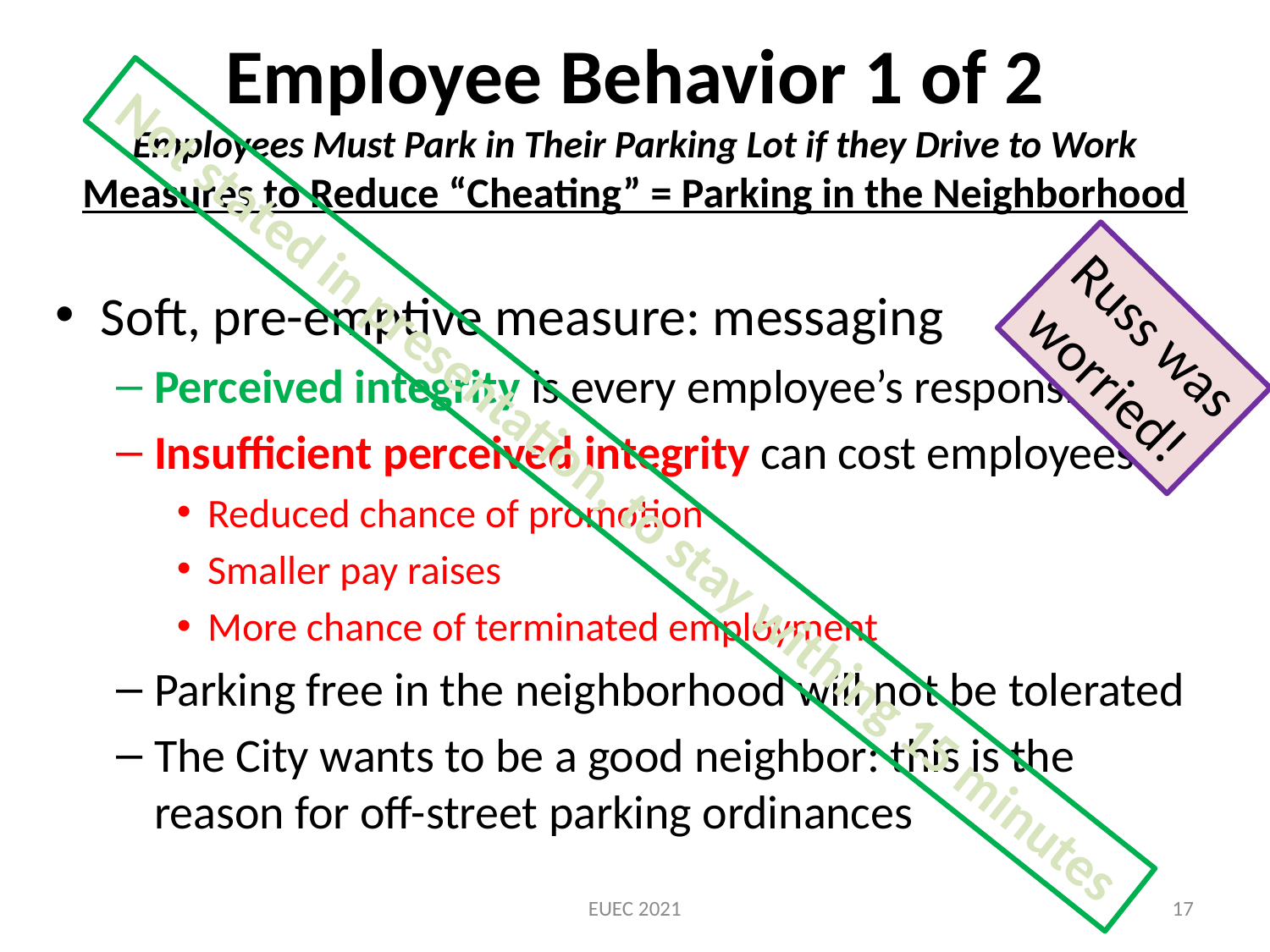

# Employee Behavior 1 of 2 Employees Must Park in Their Parking Lot if they Drive to Work Measures to Reduce “Cheating” = Parking in the Neighborhood
Soft, pre-emptive measure: messaging
Perceived integrity is every employee’s responsibility
Insufficient perceived integrity can cost employees
Reduced chance of promotion
Smaller pay raises
More chance of terminated employment
Parking free in the neighborhood will not be tolerated
The City wants to be a good neighbor: this is the reason for off-street parking ordinances

Russ was worried!
Not stated in presentation, to stay withing 15 minutes
EUEC 2021
17